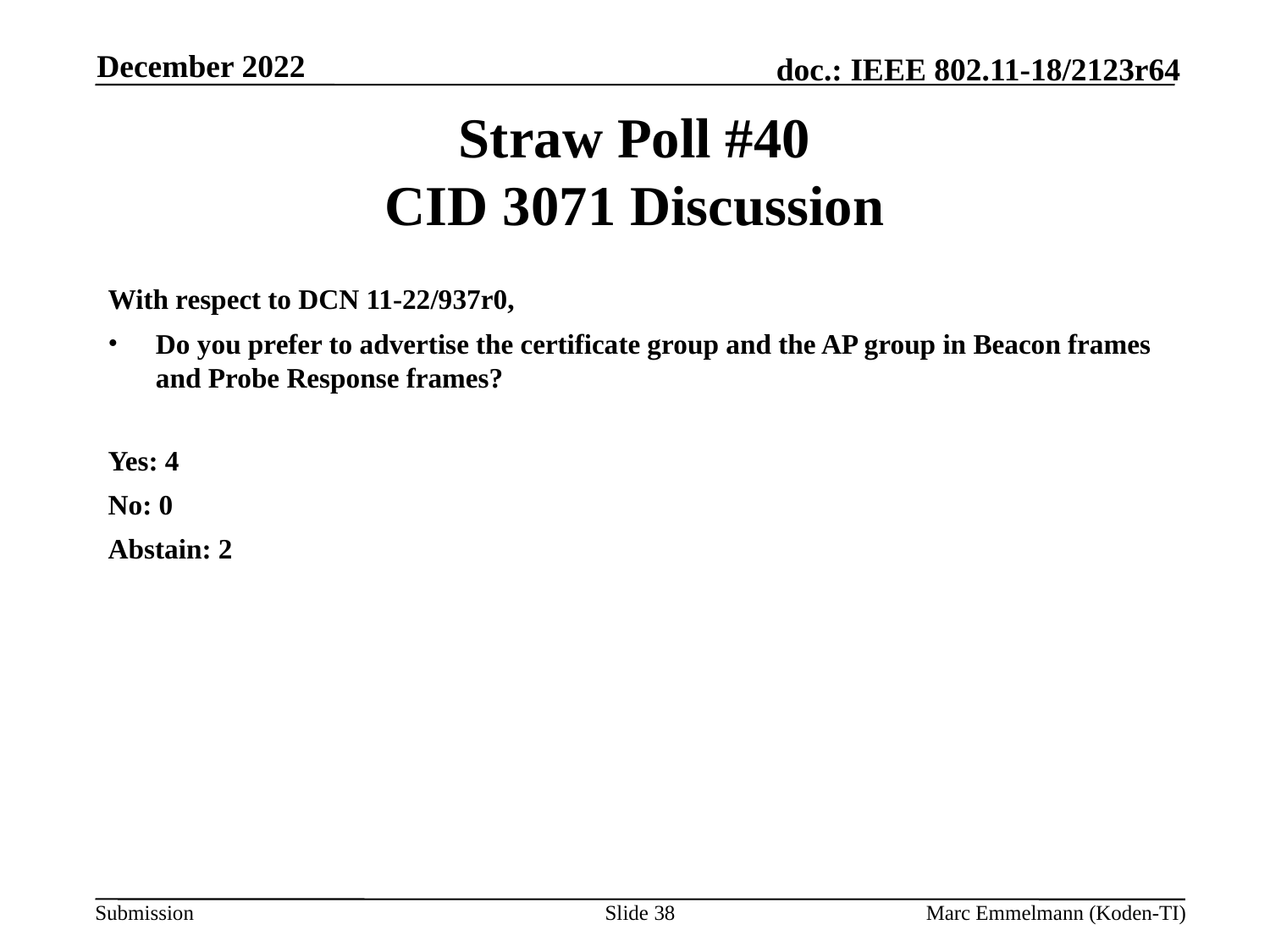

December 2022
# Straw Poll #40 CID 3071 Discussion
With respect to DCN 11-22/937r0,
Do you prefer to advertise the certificate group and the AP group in Beacon frames and Probe Response frames?

Yes: 4
No: 0
Abstain: 2

Slide 38
Marc Emmelmann (Koden-TI)